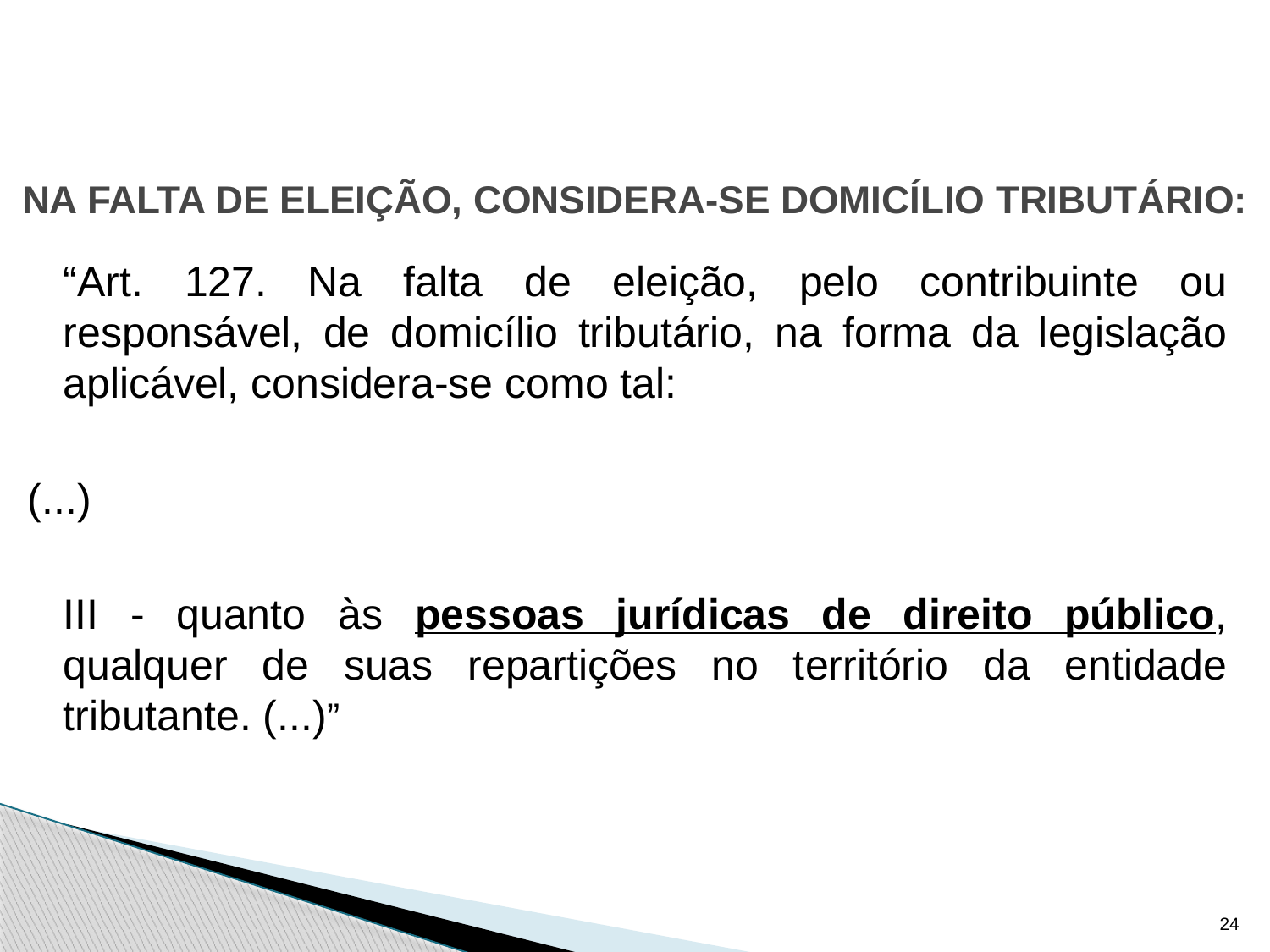

# NA FALTA DE ELEIÇÃO, CONSIDERA-SE DOMICÍLIO TRIBUTÁRIO:
	“Art. 127. Na falta de eleição, pelo contribuinte ou responsável, de domicílio tributário, na forma da legislação aplicável, considera-se como tal:

(...)

	III - quanto às pessoas jurídicas de direito público, qualquer de suas repartições no território da entidade tributante. (...)”

24